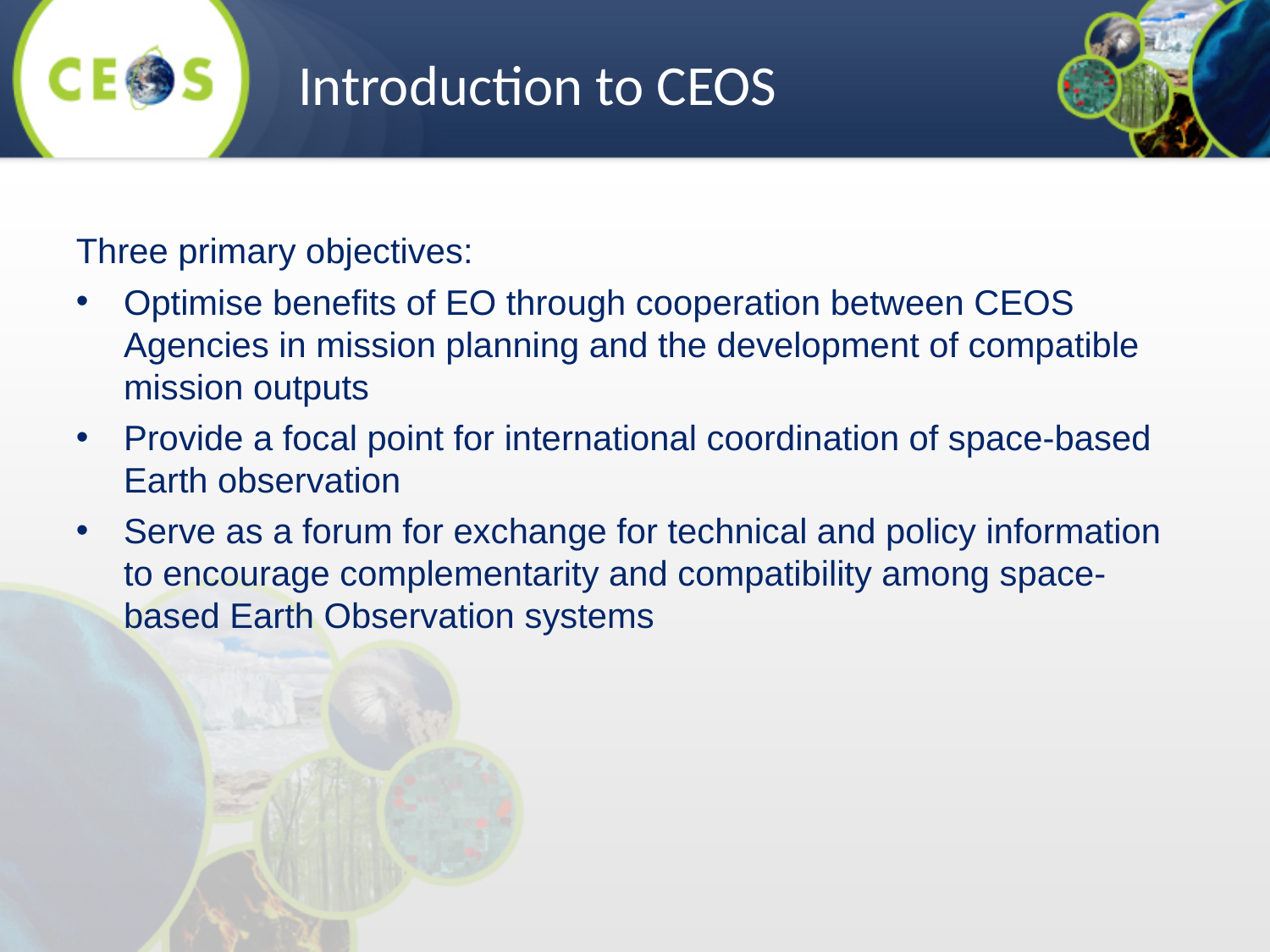

Introduction to CEOS

Three primary objectives:
Optimise benefits of EO through cooperation between CEOS Agencies in mission planning and the development of compatible mission outputs
Provide a focal point for international coordination of space-based Earth observation
Serve as a forum for exchange for technical and policy information to encourage complementarity and compatibility among space-based Earth Observation systems